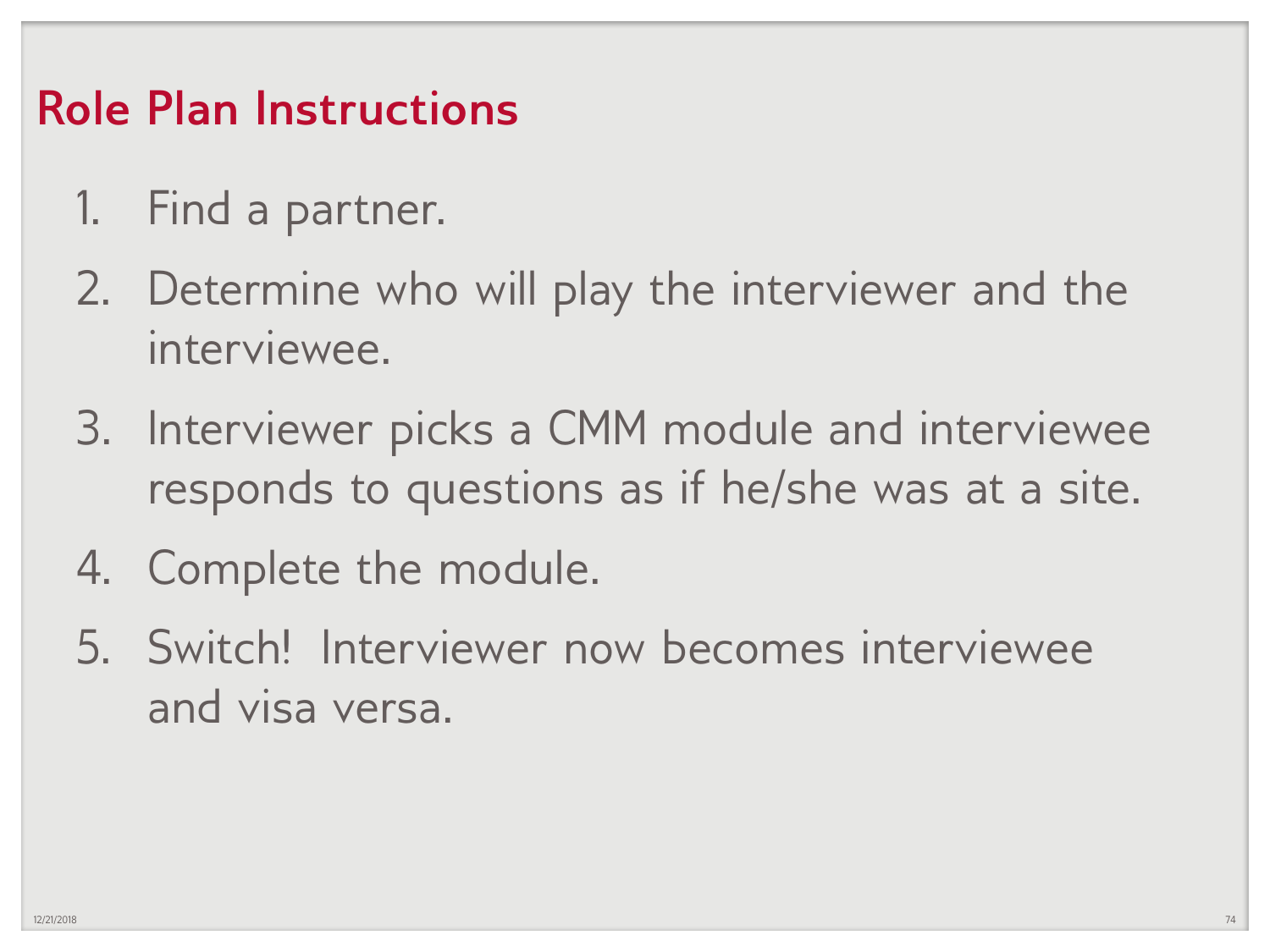

# Role Plan Instructions
Find a partner.
Determine who will play the interviewer and the interviewee.
Interviewer picks a CMM module and interviewee responds to questions as if he/she was at a site.
Complete the module.
Switch!  Interviewer now becomes interviewee and visa versa.
12/21/2018
74